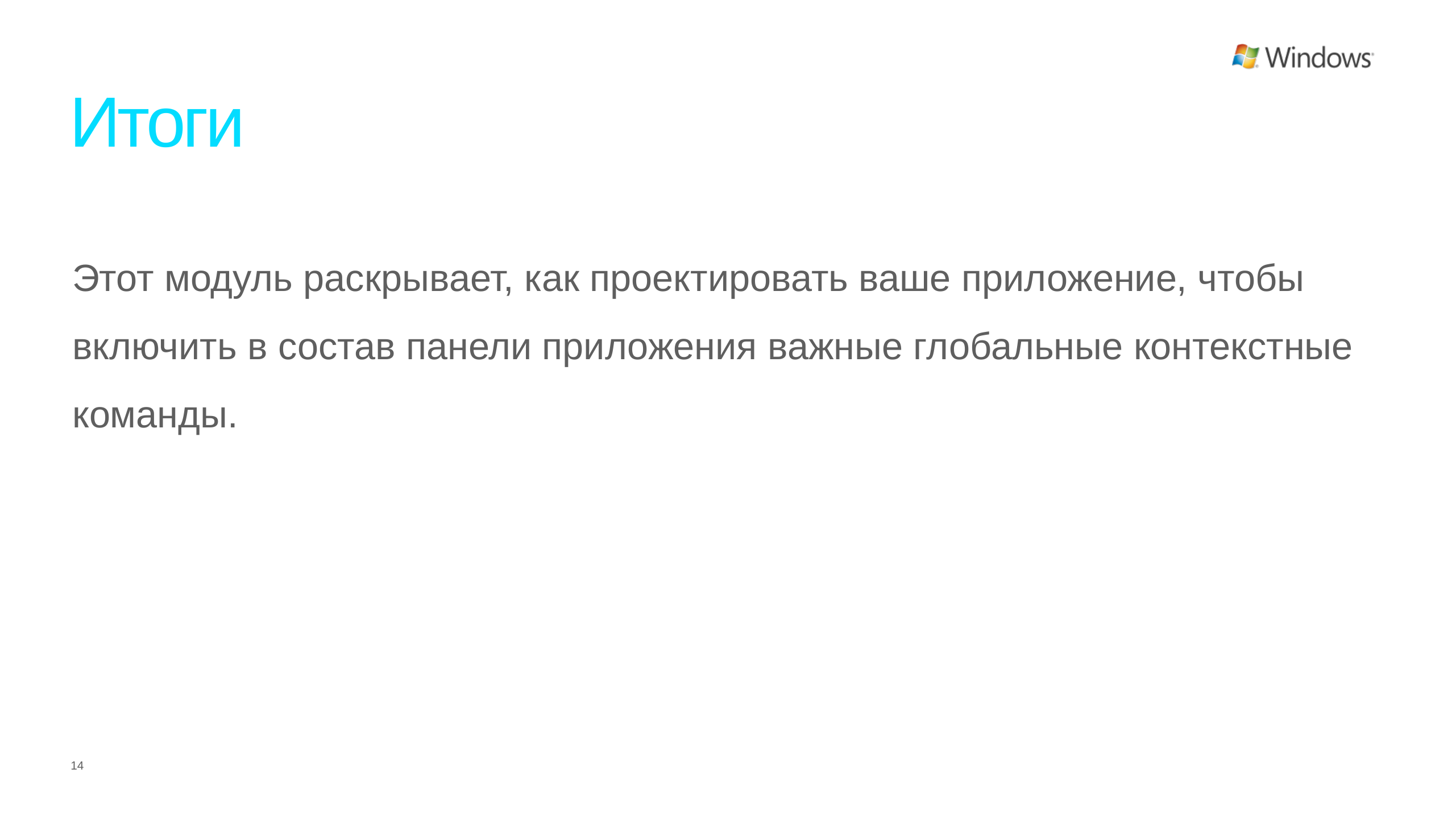

# Итоги
Этот модуль раскрывает, как проектировать ваше приложение, чтобы включить в состав панели приложения важные глобальные контекстные команды.